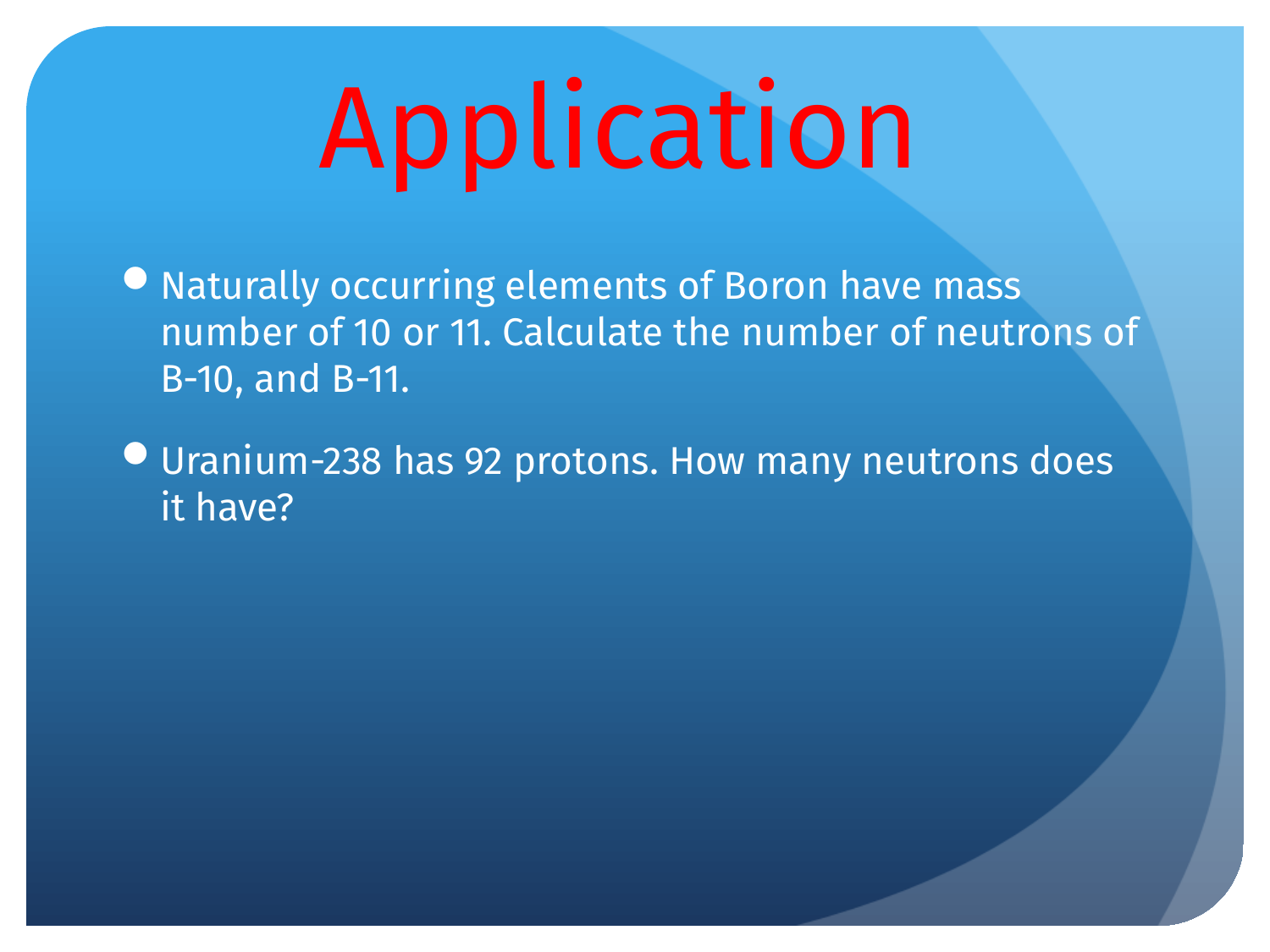

# Application
Naturally occurring elements of Boron have mass number of 10 or 11. Calculate the number of neutrons of B-10, and B-11.
Uranium-238 has 92 protons. How many neutrons does it have?